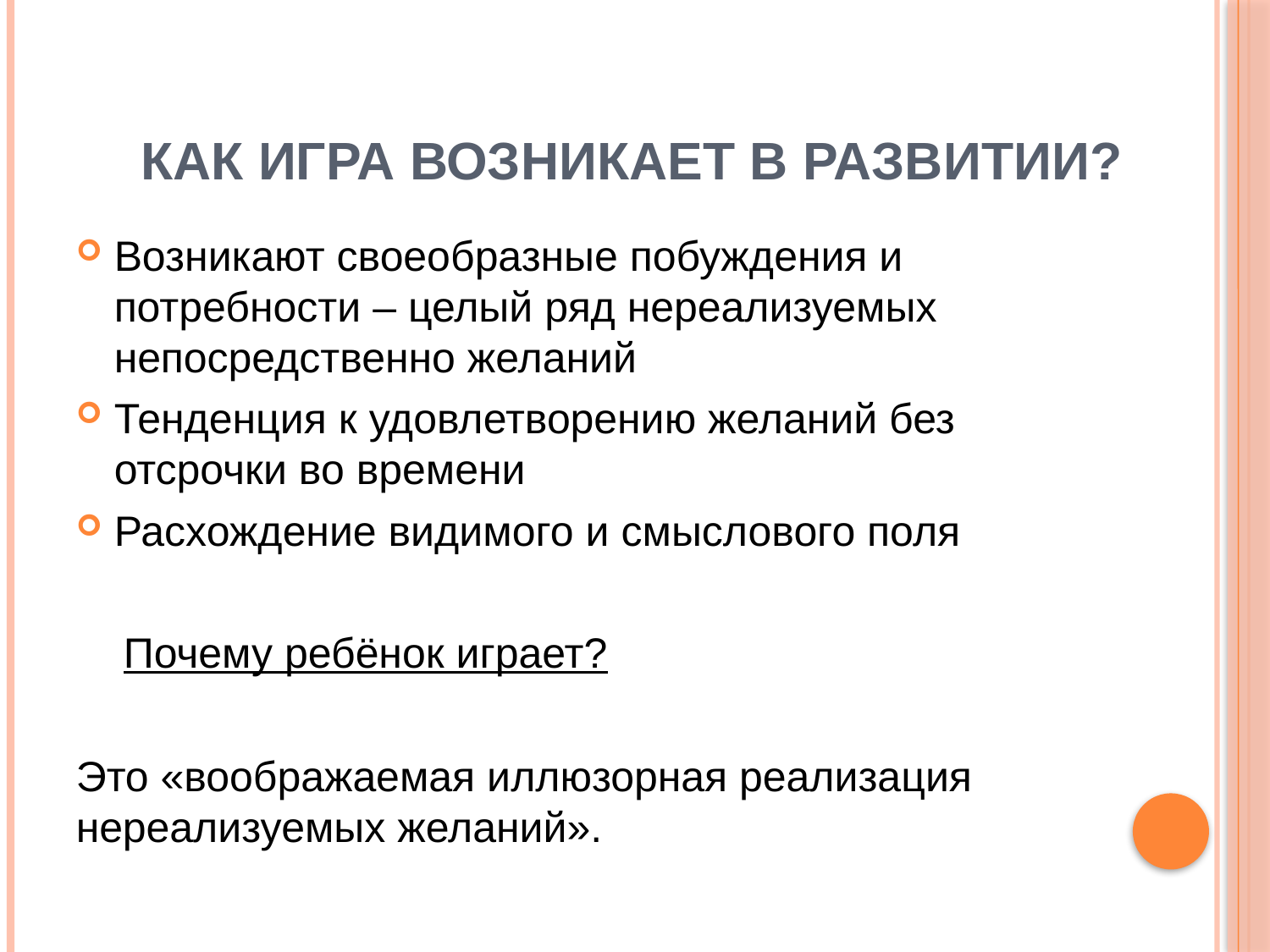

# КАК ИГРА ВОЗНИКАЕТ В РАЗВИТИИ?
Возникают своеобразные побуждения и потребности – целый ряд нереализуемых непосредственно желаний
Тенденция к удовлетворению желаний без отсрочки во времени
Расхождение видимого и смыслового поля

    Почему ребёнок играет?

Это «воображаемая иллюзорная реализация нереализуемых желаний».